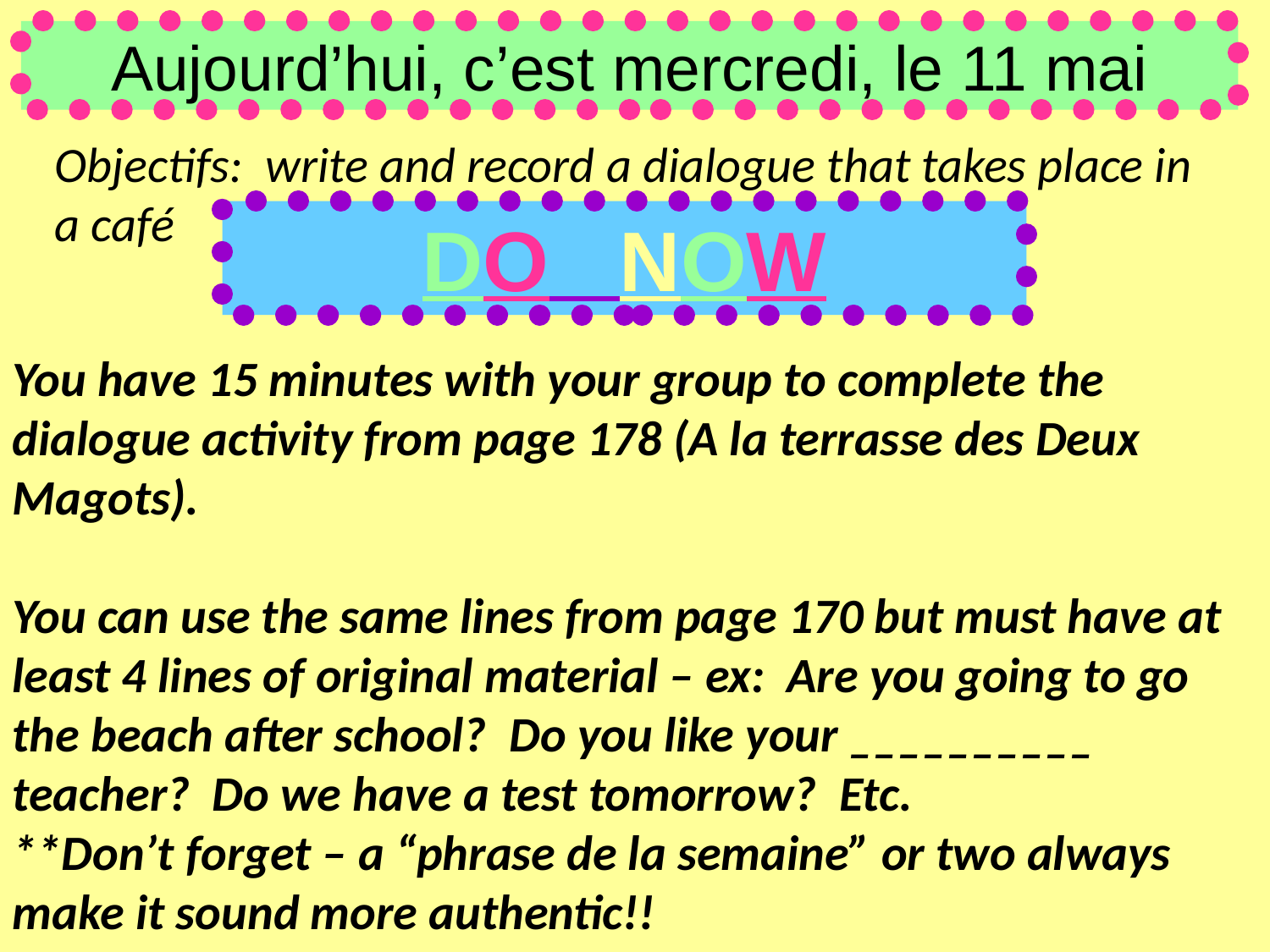

Aujourd’hui, c’est mercredi, le 11 mai
Objectifs:  write and record a dialogue that takes place in a café
DO   NOW
You have 15 minutes with your group to complete the dialogue activity from page 178 (A la terrasse des Deux Magots).

You can use the same lines from page 170 but must have at least 4 lines of original material – ex:  Are you going to go the beach after school?  Do you like your __________ teacher?  Do we have a test tomorrow?  Etc.
**Don’t forget – a “phrase de la semaine” or two always make it sound more authentic!!